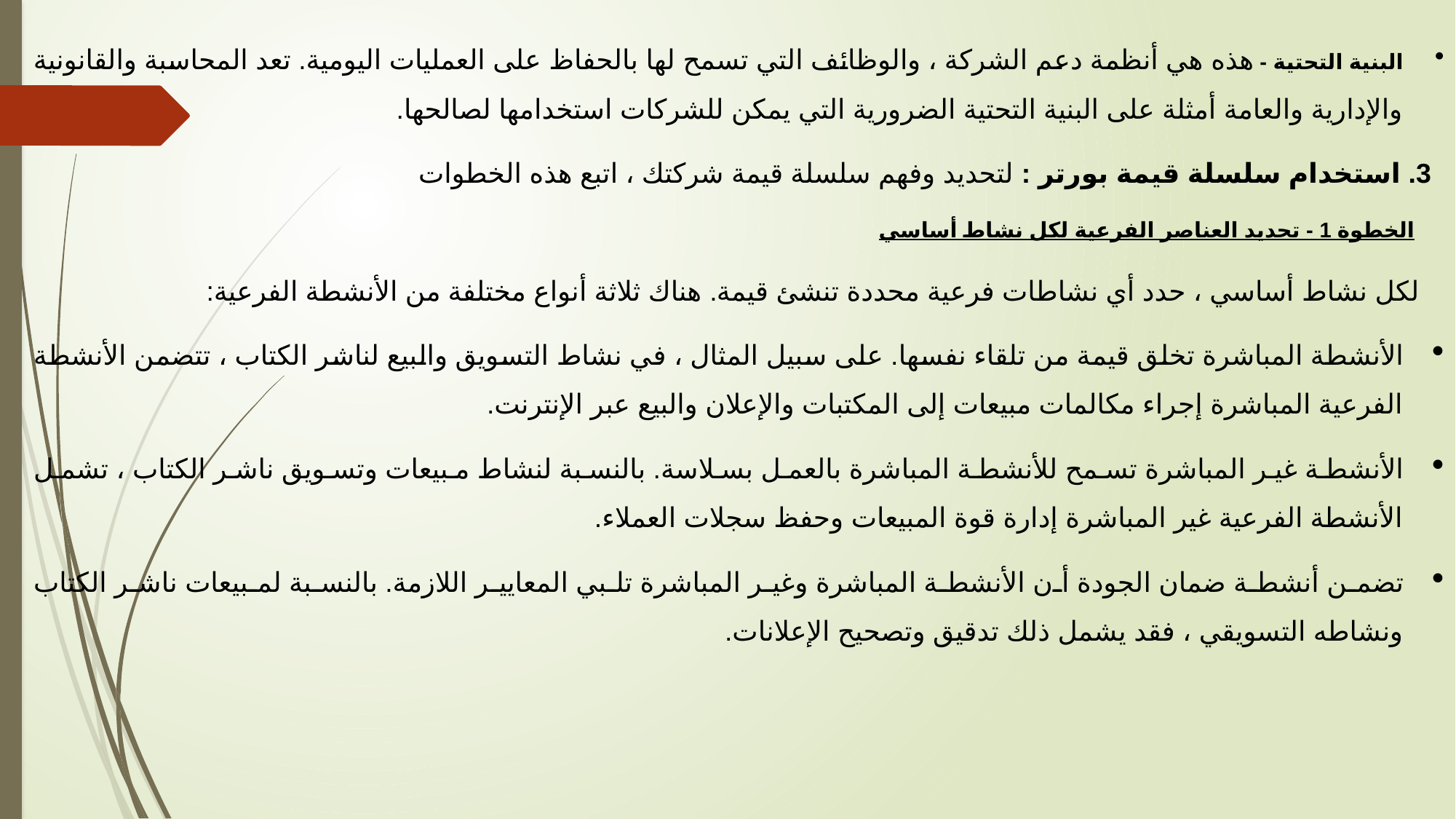

البنية التحتية - هذه هي أنظمة دعم الشركة ، والوظائف التي تسمح لها بالحفاظ على العمليات اليومية. تعد المحاسبة والقانونية والإدارية والعامة أمثلة على البنية التحتية الضرورية التي يمكن للشركات استخدامها لصالحها.
3. استخدام سلسلة قيمة بورتر : لتحديد وفهم سلسلة قيمة شركتك ، اتبع هذه الخطوات
     الخطوة 1 - تحديد العناصر الفرعية لكل نشاط أساسي
    لكل نشاط أساسي ، حدد أي نشاطات فرعية محددة تنشئ قيمة. هناك ثلاثة أنواع مختلفة من الأنشطة الفرعية:
الأنشطة المباشرة تخلق قيمة من تلقاء نفسها. على سبيل المثال ، في نشاط التسويق والبيع لناشر الكتاب ، تتضمن الأنشطة الفرعية المباشرة إجراء مكالمات مبيعات إلى المكتبات والإعلان والبيع عبر الإنترنت.
الأنشطة غير المباشرة تسمح للأنشطة المباشرة بالعمل بسلاسة. بالنسبة لنشاط مبيعات وتسويق ناشر الكتاب ، تشمل الأنشطة الفرعية غير المباشرة إدارة قوة المبيعات وحفظ سجلات العملاء.
تضمن أنشطة ضمان الجودة أن الأنشطة المباشرة وغير المباشرة تلبي المعايير اللازمة. بالنسبة لمبيعات ناشر الكتاب ونشاطه التسويقي ، فقد يشمل ذلك تدقيق وتصحيح الإعلانات.